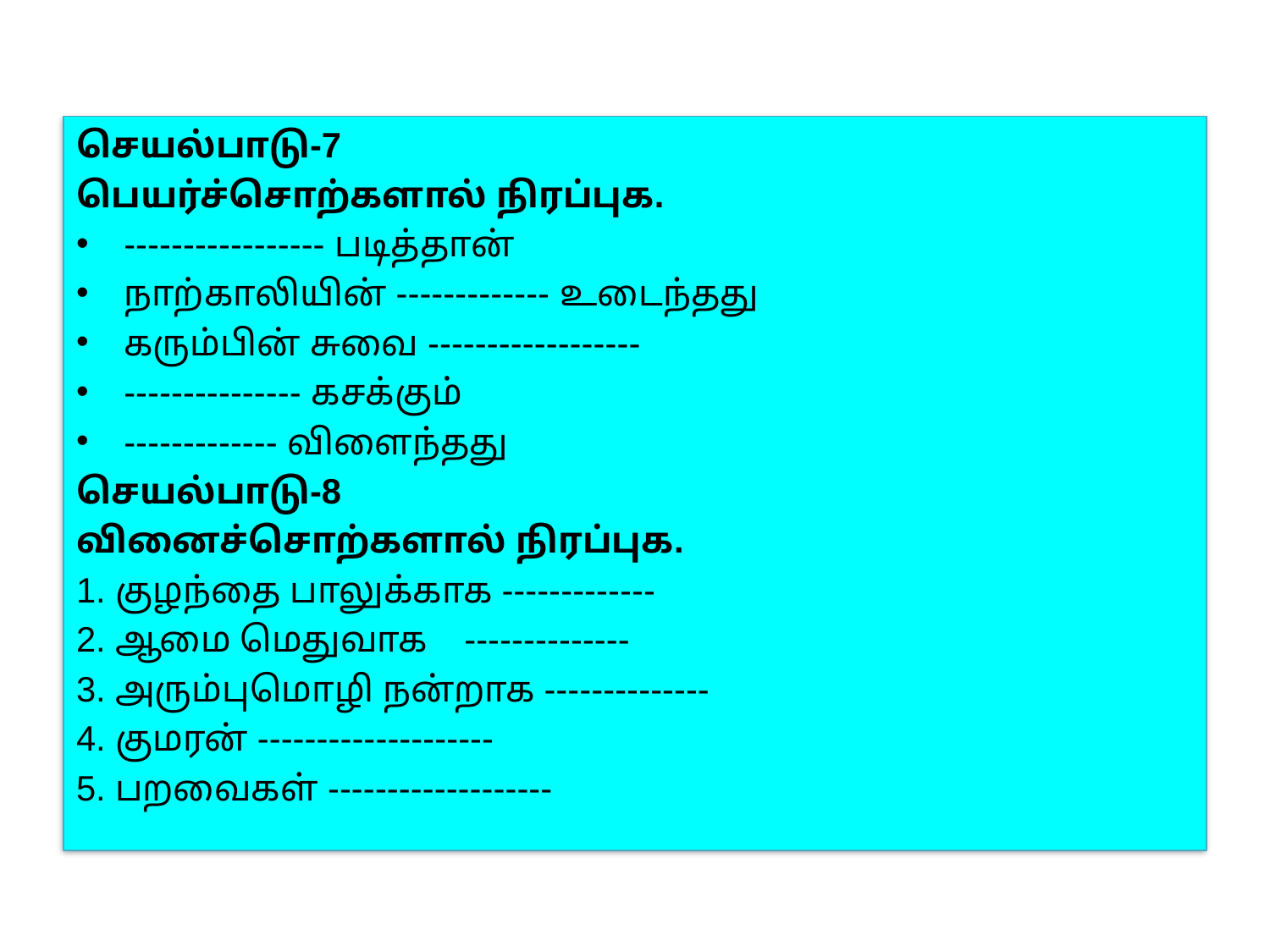

செயல்பாடு-7
பெயர்ச்சொற்களால் நிரப்புக.
----------------- படித்தான்
நாற்காலியின் ------------- உடைந்தது
கரும்பின் சுவை ------------------
--------------- கசக்கும்
------------- விளைந்தது
செயல்பாடு-8
வினைச்சொற்களால் நிரப்புக.
1. குழந்தை பாலுக்காக -------------
2. ஆமை மெதுவாக    --------------
3. அரும்புமொழி நன்றாக --------------
4. குமரன் --------------------
5. பறவைகள் -------------------